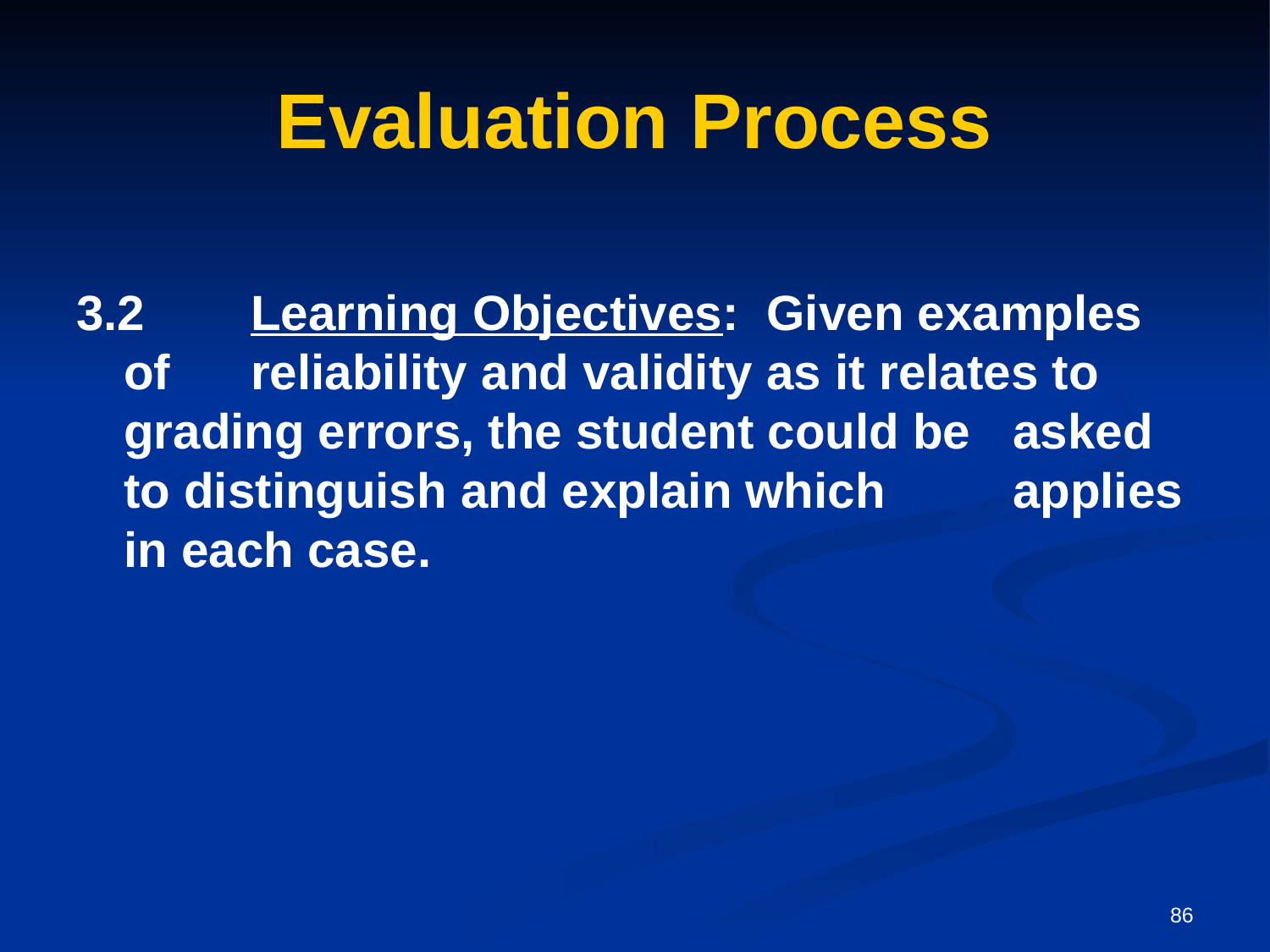

# Evaluation Process
3.2	Learning Objectives:  Given examples of 	reliability and validity as it relates to 	grading errors, the student could be 	asked to distinguish and explain which 	applies in each case.
86